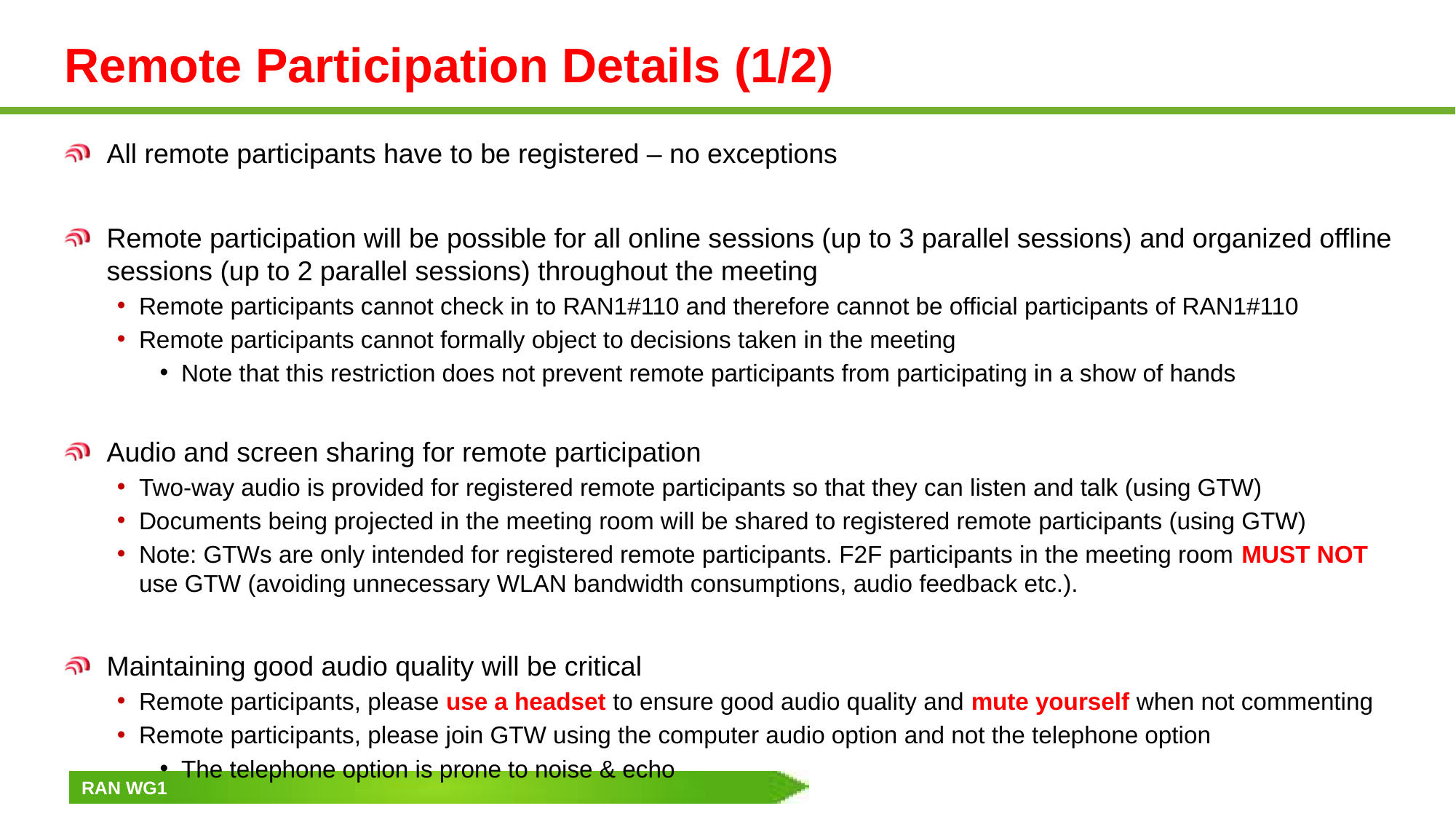

# Remote Participation Details (1/2)
All remote participants have to be registered – no exceptions

Remote participation will be possible for all online sessions (up to 3 parallel sessions) and organized offline sessions (up to 2 parallel sessions) throughout the meeting
Remote participants cannot check in to RAN1#110 and therefore cannot be official participants of RAN1#110
Remote participants cannot formally object to decisions taken in the meeting
Note that this restriction does not prevent remote participants from participating in a show of hands

Audio and screen sharing for remote participation
Two-way audio is provided for registered remote participants so that they can listen and talk (using GTW)
Documents being projected in the meeting room will be shared to registered remote participants (using GTW)
Note: GTWs are only intended for registered remote participants. F2F participants in the meeting room MUST NOT use GTW (avoiding unnecessary WLAN bandwidth consumptions, audio feedback etc.).

Maintaining good audio quality will be critical
Remote participants, please use a headset to ensure good audio quality and mute yourself when not commenting
Remote participants, please join GTW using the computer audio option and not the telephone option
The telephone option is prone to noise & echo